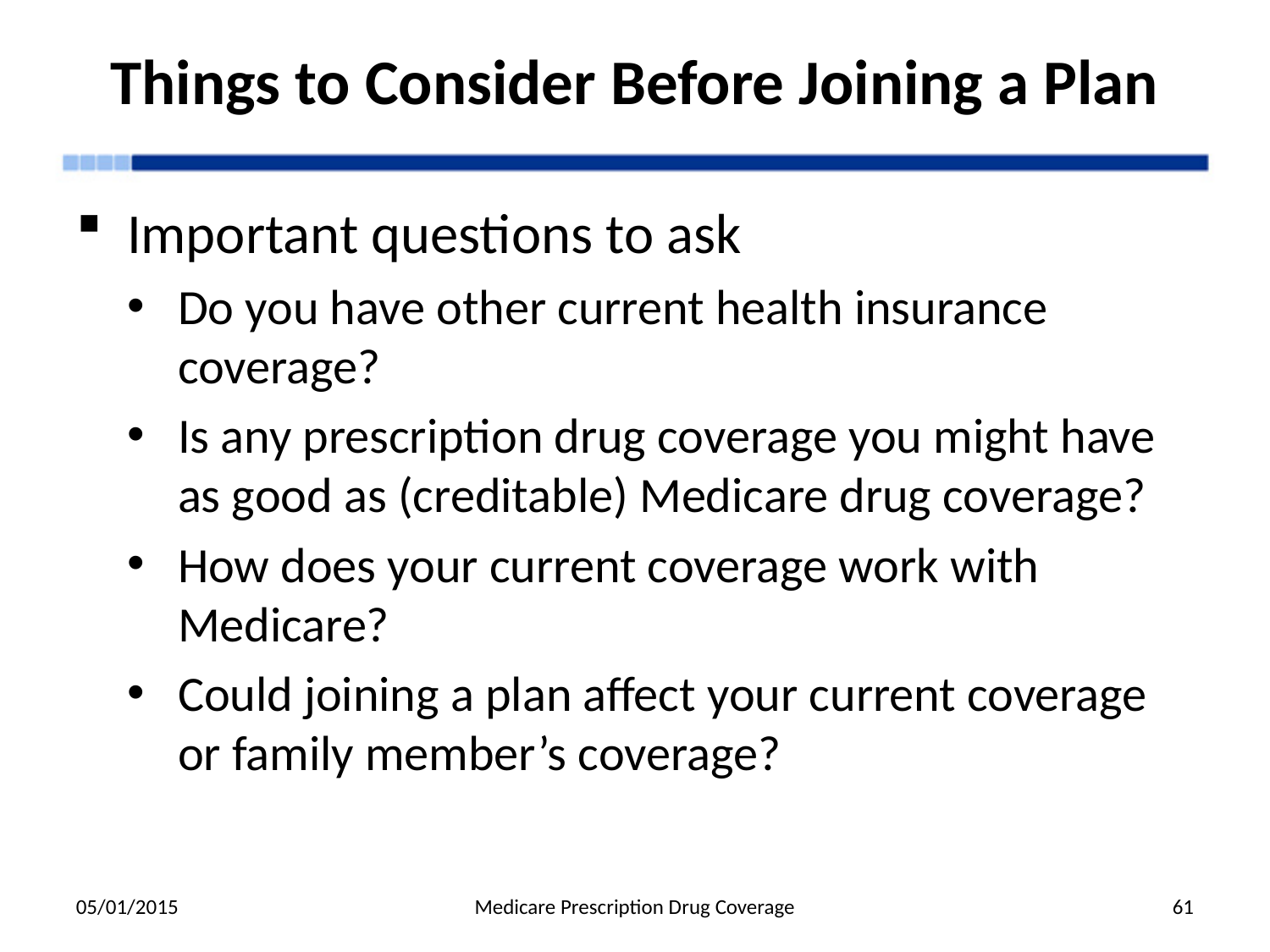

# Things to Consider Before Joining a Plan
Important questions to ask
Do you have other current health insurance coverage?
Is any prescription drug coverage you might have as good as (creditable) Medicare drug coverage?
How does your current coverage work with Medicare?
Could joining a plan affect your current coverage or family member’s coverage?
05/01/2015
Medicare Prescription Drug Coverage
61